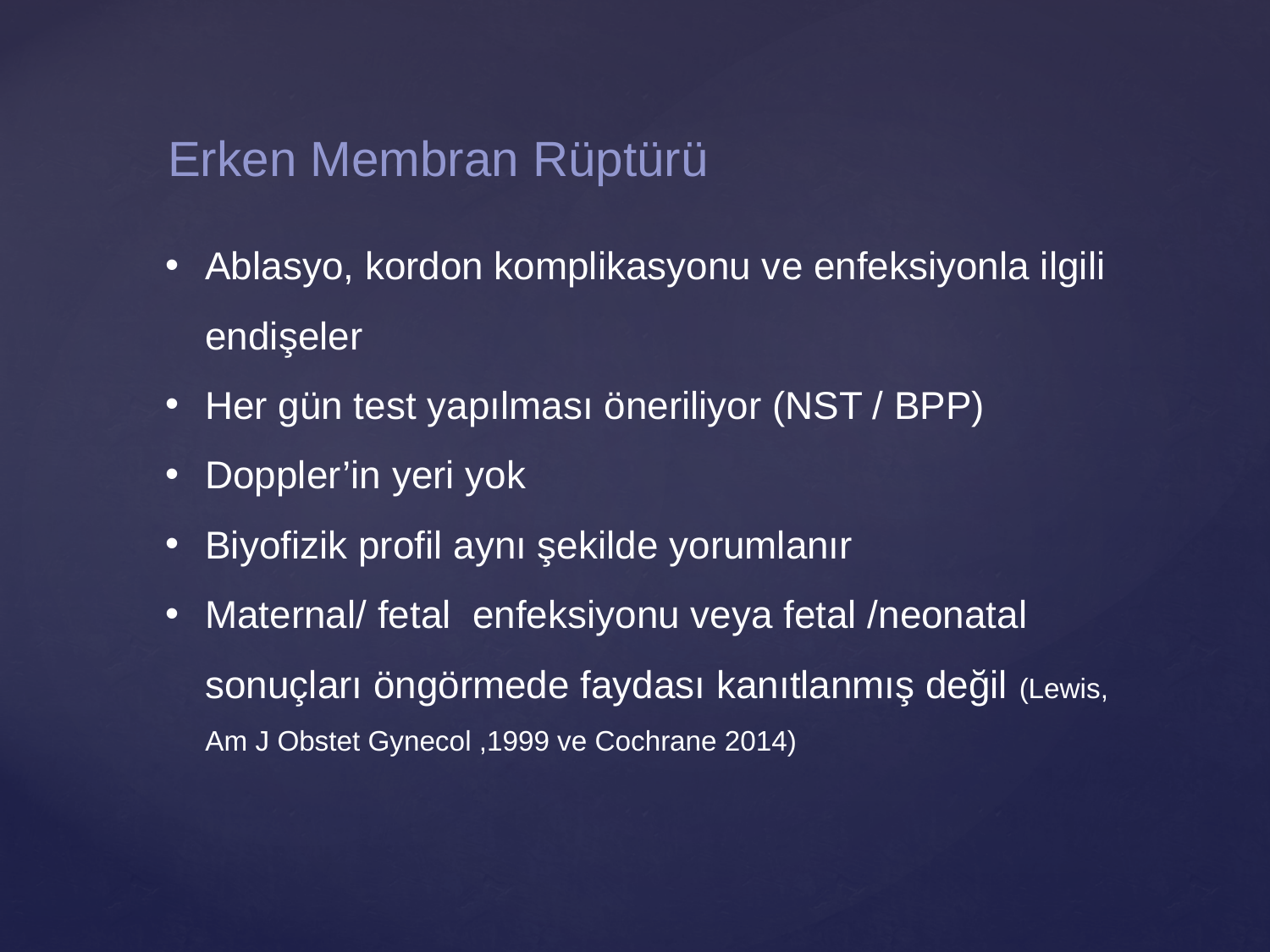

Erken Membran Rüptürü
Ablasyo, kordon komplikasyonu ve enfeksiyonla ilgili endişeler
Her gün test yapılması öneriliyor (NST / BPP)
Doppler’in yeri yok
Biyofizik profil aynı şekilde yorumlanır
Maternal/ fetal  enfeksiyonu veya fetal /neonatal sonuçları öngörmede faydası kanıtlanmış değil (Lewis, Am J Obstet Gynecol ,1999 ve Cochrane 2014)